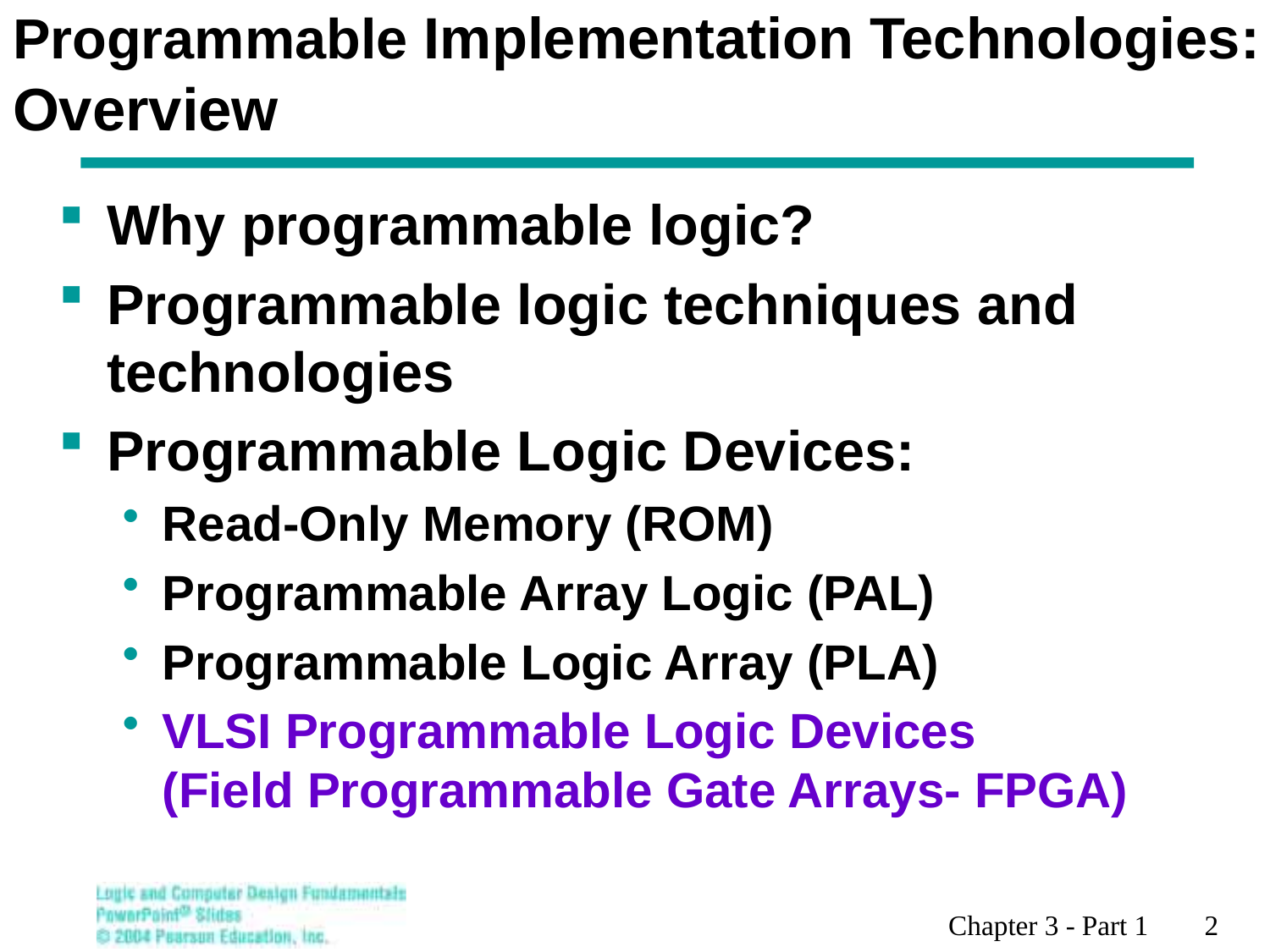

# Programmable Implementation Technologies: Overview
Why programmable logic?
Programmable logic techniques and technologies
Programmable Logic Devices:
Read-Only Memory (ROM)
Programmable Array Logic (PAL)
Programmable Logic Array (PLA)
VLSI Programmable Logic Devices           (Field Programmable Gate Arrays- FPGA)

Chapter 3 - Part 1        2